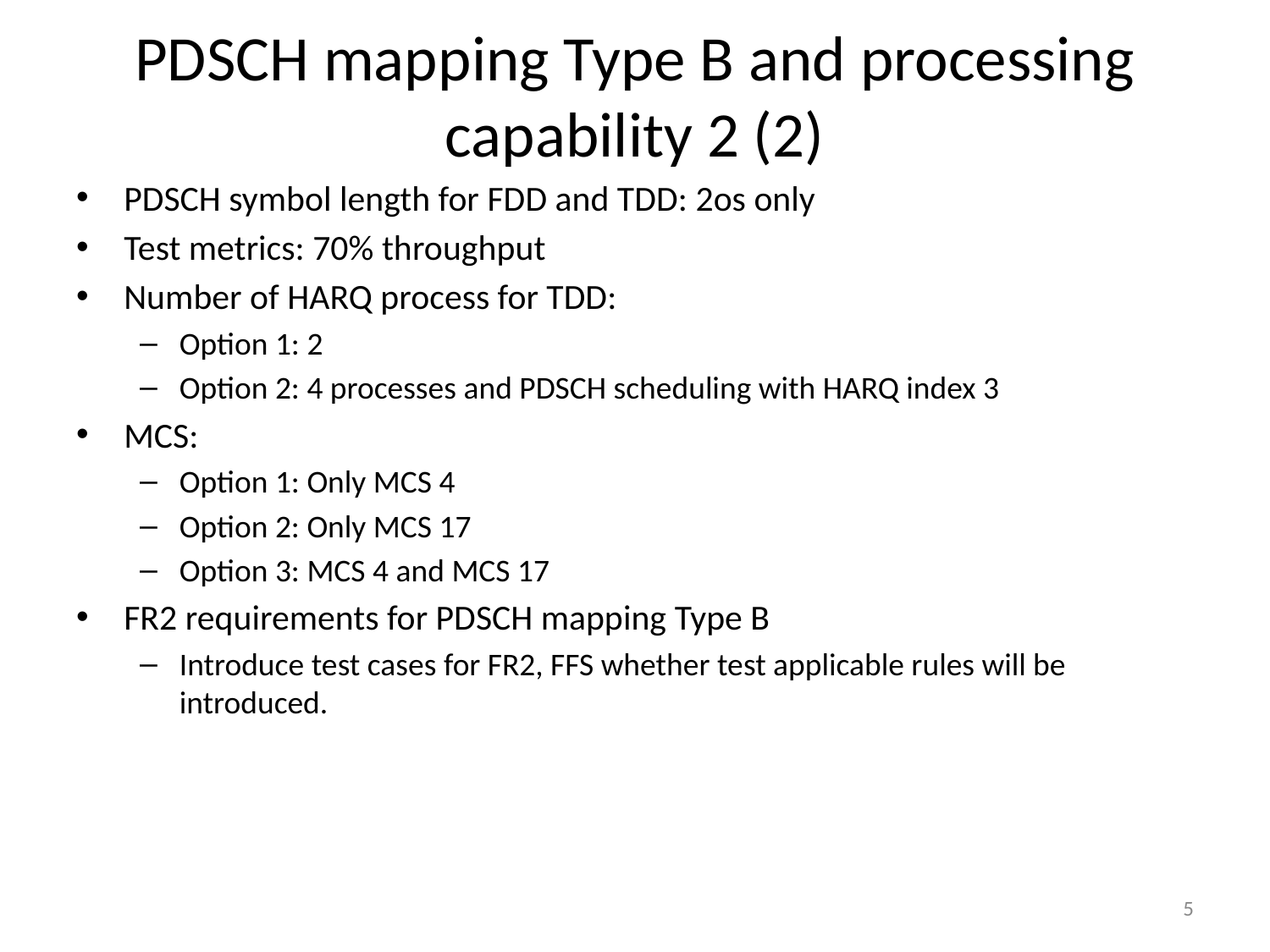

# PDSCH mapping Type B and processing capability 2 (2)
PDSCH symbol length for FDD and TDD: 2os only
Test metrics: 70% throughput
Number of HARQ process for TDD:
Option 1: 2
Option 2: 4 processes and PDSCH scheduling with HARQ index 3
MCS:
Option 1: Only MCS 4
Option 2: Only MCS 17
Option 3: MCS 4 and MCS 17
FR2 requirements for PDSCH mapping Type B
Introduce test cases for FR2, FFS whether test applicable rules will be introduced.
5